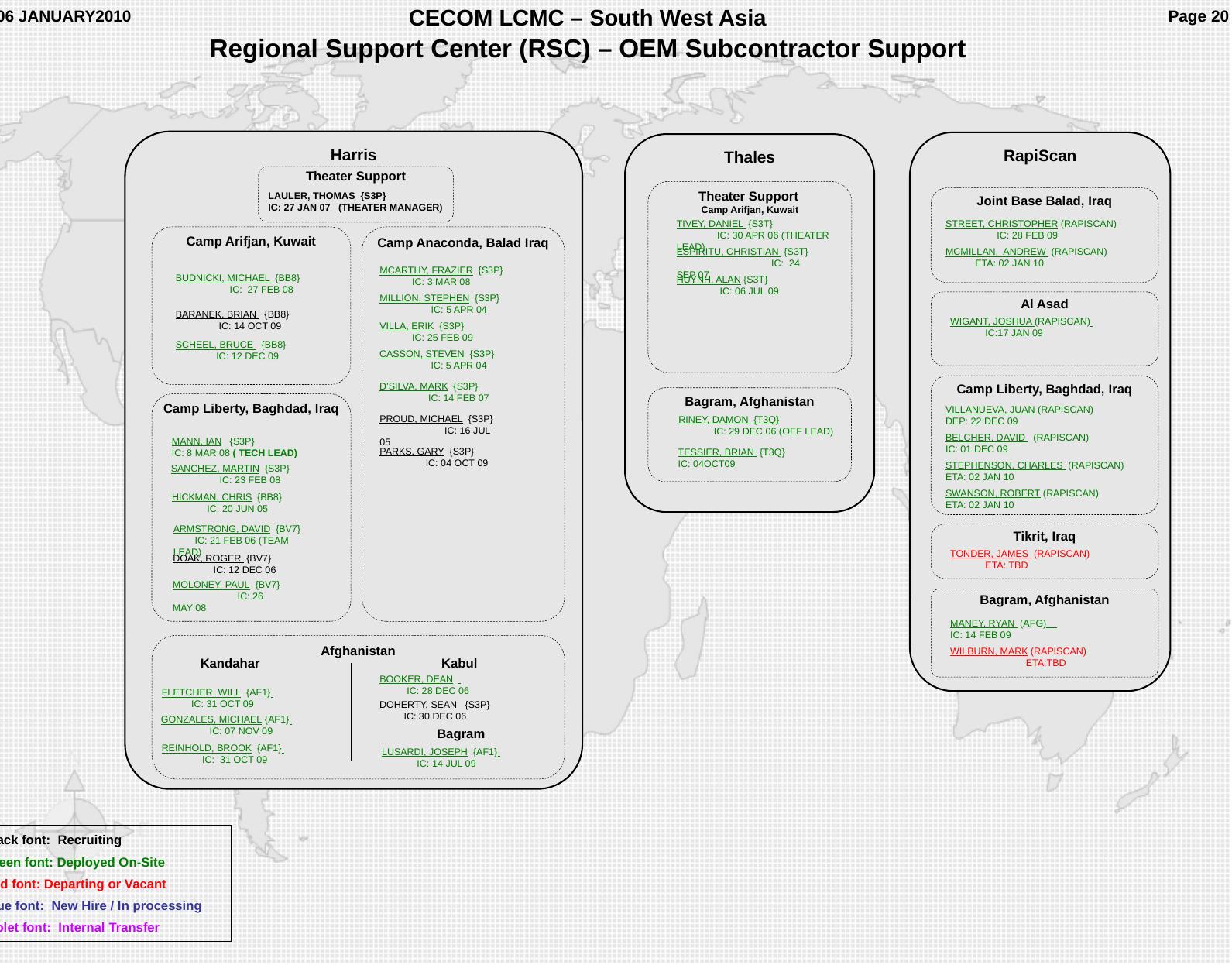

LAULER, THOMAS  {S3P}                     IC: 27 JAN 07   (THEATER MANAGER)
TIVEY, DANIEL  {S3T}                                       IC: 30 APR 06 (THEATER LEAD)
STREET, CHRISTOPHER (RAPISCAN)                     IC: 28 FEB 09
ESPIRITU, CHRISTIAN  {S3T}                                       IC:  24 SEP 07
MCMILLAN,  ANDREW  (RAPISCAN)                  ETA: 02 JAN 10
MCARTHY, FRAZIER  {S3P}                       IC: 3 MAR 08
BUDNICKI, MICHAEL  {BB8}                             IC:  27 FEB 08
HUYNH, ALAN {S3T}                                    IC: 06 JUL 09
MILLION, STEPHEN  {S3P}                       IC: 5 APR 04
BARANEK, BRIAN   {BB8}                             IC: 14 OCT 09
WIGANT, JOSHUA (RAPISCAN)               IC:17 JAN 09
VILLA, ERIK  {S3P}                      IC: 25 FEB 09
SCHEEL, BRUCE   {BB8}                             IC: 12 DEC 09
CASSON, STEVEN  {S3P}                         IC: 5 APR 04
D’SILVA, MARK  {S3P}                         IC: 14 FEB 07
VILLANUEVA, JUAN (RAPISCAN)   DEP: 22 DEC 09
PROUD, MICHAEL  {S3P}                          IC: 16 JUL 05
RINEY, DAMON  {T3Q}                                        IC: 29 DEC 06 (OEF LEAD)
BELCHER, DAVID   (RAPISCAN)               IC: 01 DEC 09
MANN. IAN   {S3P}                      IC: 8 MAR 08 ( TECH LEAD)

TESSIER, BRIAN  {T3Q}
IC: 04OCT09
PARKS, GARY  {S3P}                          IC: 04 OCT 09
STEPHENSON, CHARLES  (RAPISCAN) ETA: 02 JAN 10
SANCHEZ, MARTIN  {S3P}                       IC: 23 FEB 08
SWANSON, ROBERT (RAPISCAN)    ETA: 02 JAN 10
HICKMAN, CHRIS  {BB8}                           IC: 20 JUN 05
ARMSTRONG, DAVID  {BV7}           IC: 21 FEB 06 (TEAM LEAD)
TONDER, JAMES  (RAPISCAN)                  ETA: TBD
DOAK, ROGER  {BV7}                        IC: 12 DEC 06
MOLONEY, PAUL  {BV7}                          IC: 26 MAY 08
MANEY, RYAN  (AFG)                              IC: 14 FEB 09
WILBURN, MARK (RAPISCAN)                                      ETA:TBD
BOOKER, DEAN                           IC: 28 DEC 06
FLETCHER, WILL  {AF1}                         IC: 31 OCT 09
DOHERTY, SEAN   {S3P}              IC: 30 DEC 06
GONZALES, MICHAEL {AF1}                         IC: 07 NOV 09
REINHOLD, BROOK  {AF1}                         IC:  31 OCT 09
LUSARDI, JOSEPH  {AF1}                         IC: 14 JUL 09